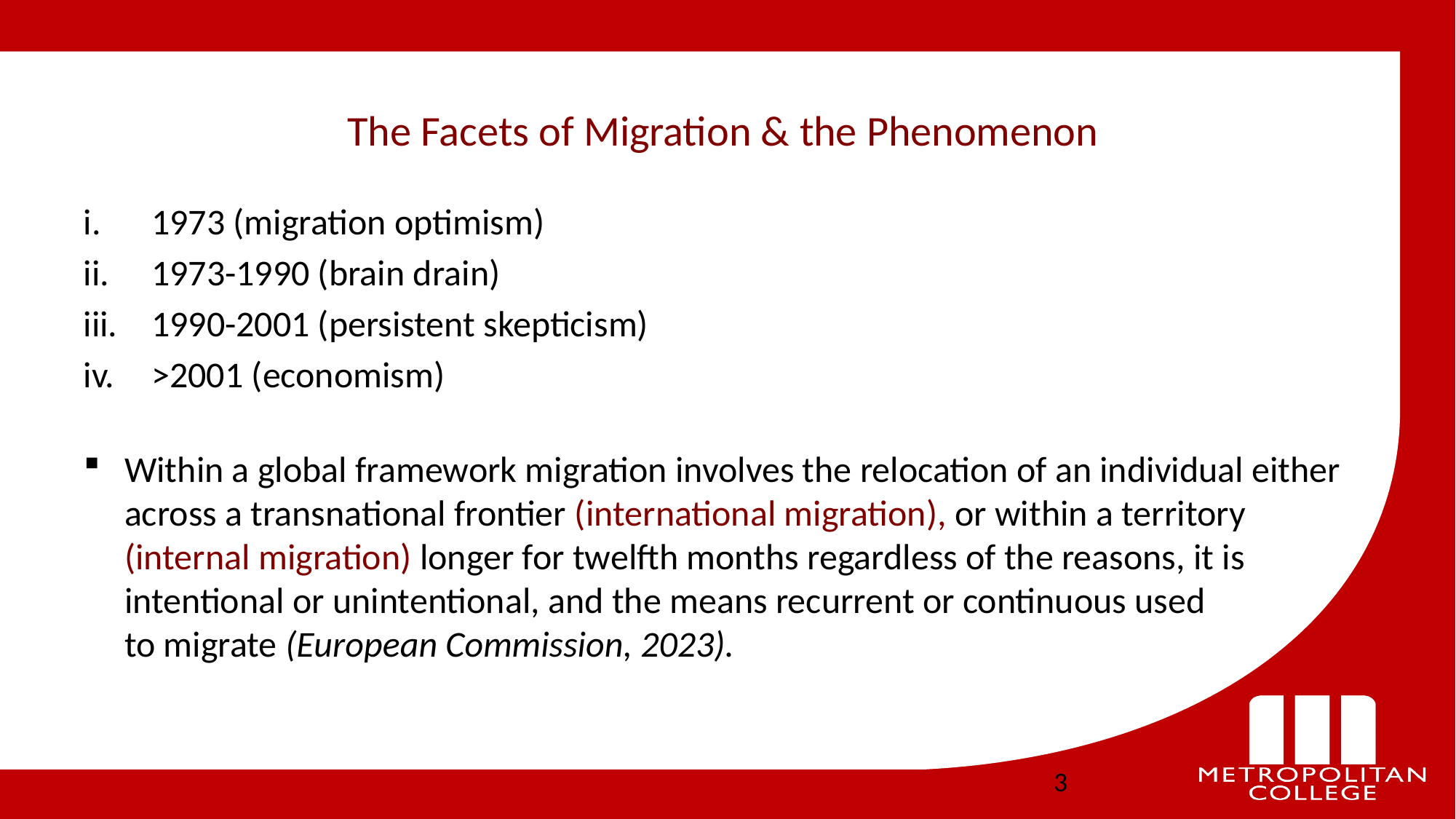

# The Facets of Migration & the Phenomenon
1973 (migration optimism)
1973-1990 (brain drain)
1990-2001 (persistent skepticism)
>2001 (economism)

Within a global framework migration involves the relocation of an individual either across a transnational frontier (international migration), or within a territory (internal migration) longer for twelfth months regardless of the reasons, it is intentional or unintentional, and the means recurrent or continuous used
     to migrate (European Commission, 2023).

3